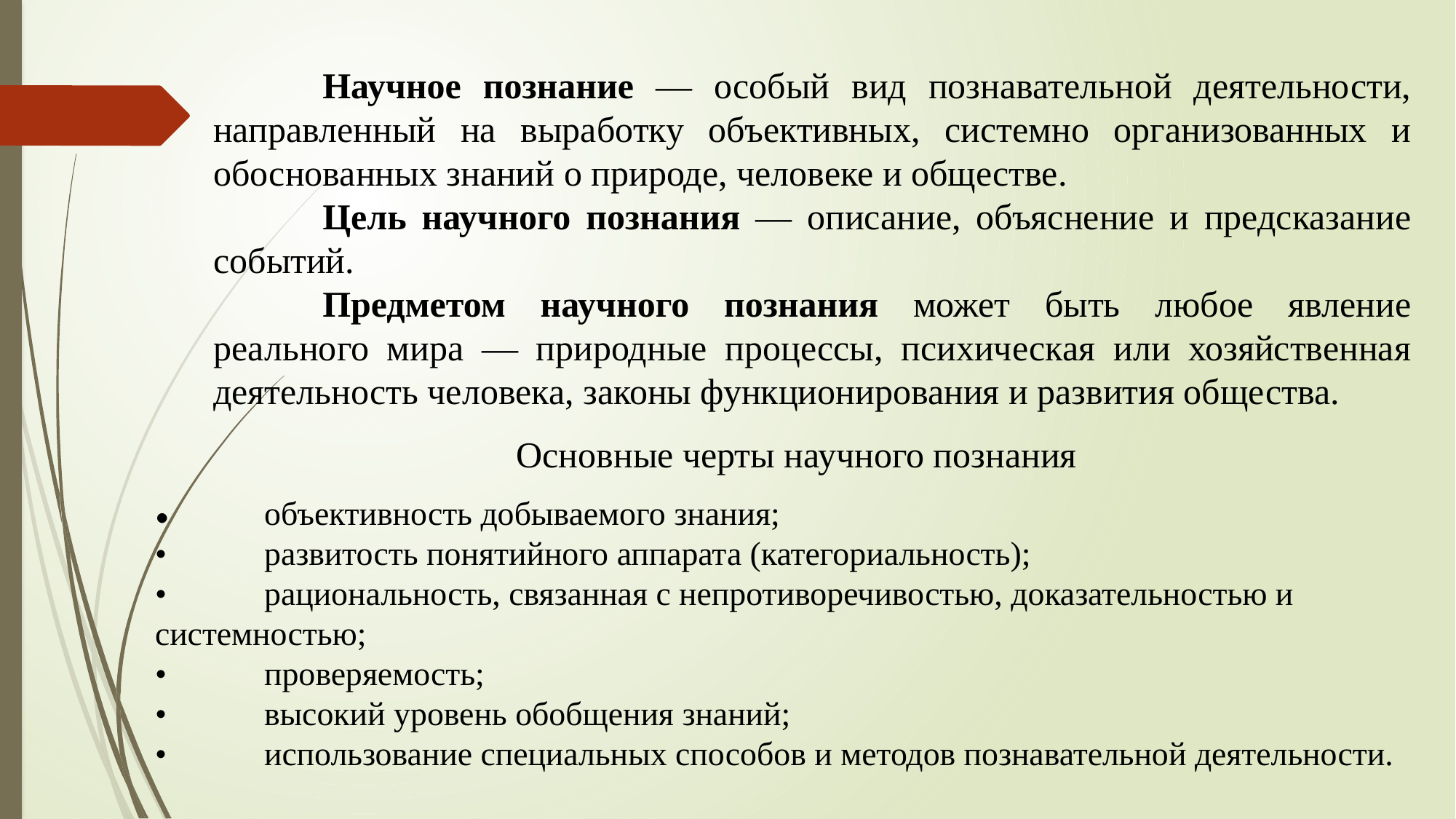

Научное познание — особый вид познавательной деятельности, направленный на выработку объективных, системно организованных и обоснованных знаний о природе, человеке и обществе.
	Цель научного познания — описание, объяснение и предсказание событий.
	Предметом научного познания может быть любое явление реального мира — природные процессы, психическая или хозяйственная деятельность человека, законы функционирования и развития общества.

Основные черты научного познания
•	объективность добываемого знания;
•	развитость понятийного аппарата (категориальность);
•	рациональность, связанная с непротиворечивостью, доказательностью и системностью;
•	проверяемость;
•	высокий уровень обобщения знаний;
•	использование специальных способов и методов познавательной деятельности.